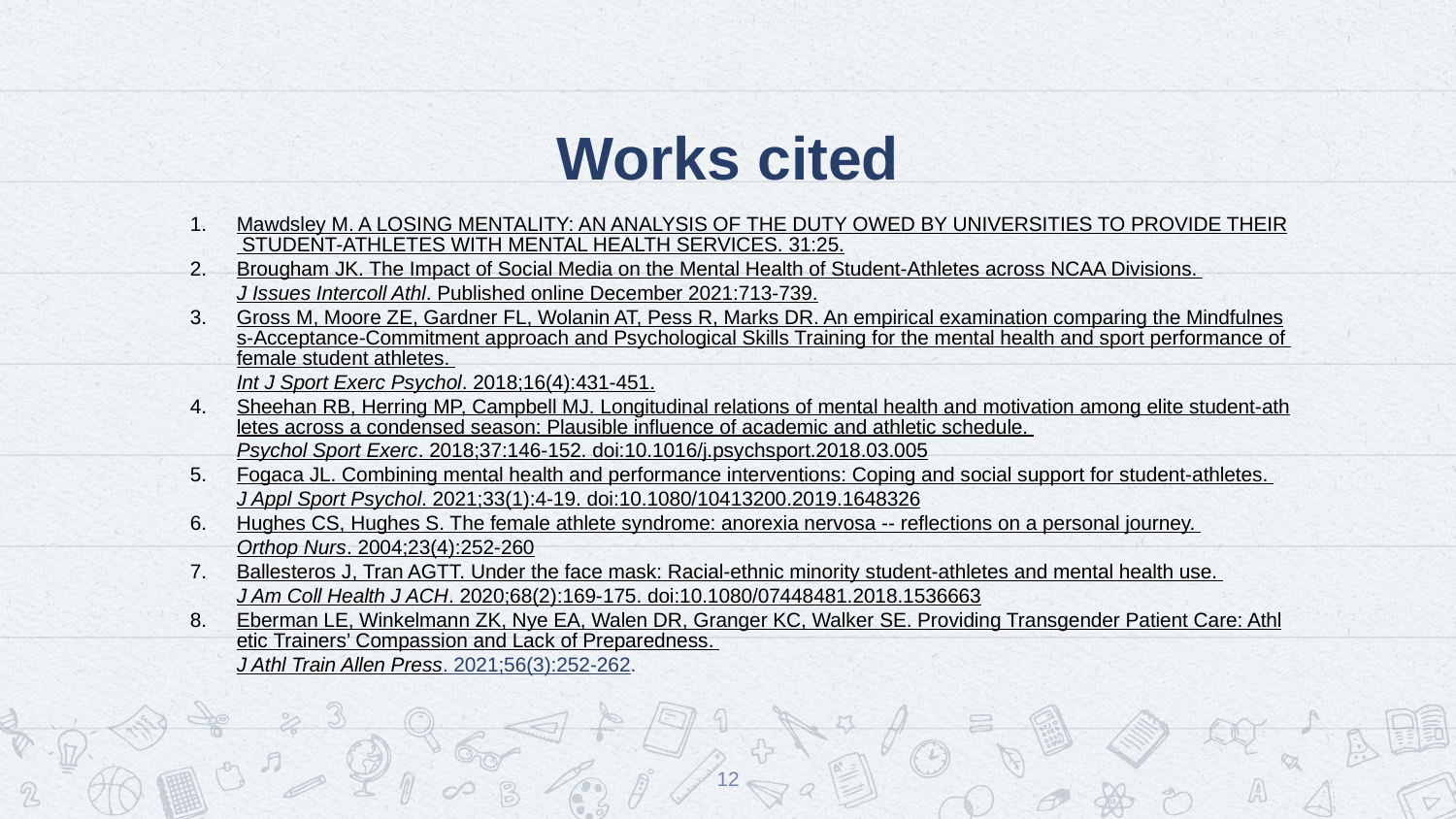

# Works cited
Mawdsley M. A LOSING MENTALITY: AN ANALYSIS OF THE DUTY OWED BY UNIVERSITIES TO PROVIDE THEIR STUDENT-ATHLETES WITH MENTAL HEALTH SERVICES. 31:25.
Brougham JK. The Impact of Social Media on the Mental Health of Student-Athletes across NCAA Divisions. J Issues Intercoll Athl. Published online December 2021:713-739.
Gross M, Moore ZE, Gardner FL, Wolanin AT, Pess R, Marks DR. An empirical examination comparing the Mindfulness-Acceptance-Commitment approach and Psychological Skills Training for the mental health and sport performance of female student athletes. Int J Sport Exerc Psychol. 2018;16(4):431-451.
Sheehan RB, Herring MP, Campbell MJ. Longitudinal relations of mental health and motivation among elite student-athletes across a condensed season: Plausible influence of academic and athletic schedule. Psychol Sport Exerc. 2018;37:146-152. doi:10.1016/j.psychsport.2018.03.005
Fogaca JL. Combining mental health and performance interventions: Coping and social support for student-athletes. J Appl Sport Psychol. 2021;33(1):4-19. doi:10.1080/10413200.2019.1648326
Hughes CS, Hughes S. The female athlete syndrome: anorexia nervosa -- reflections on a personal journey. Orthop Nurs. 2004;23(4):252-260
Ballesteros J, Tran AGTT. Under the face mask: Racial-ethnic minority student-athletes and mental health use. J Am Coll Health J ACH. 2020;68(2):169-175. doi:10.1080/07448481.2018.1536663
Eberman LE, Winkelmann ZK, Nye EA, Walen DR, Granger KC, Walker SE. Providing Transgender Patient Care: Athletic Trainers’ Compassion and Lack of Preparedness. J Athl Train Allen Press. 2021;56(3):252-262.
12